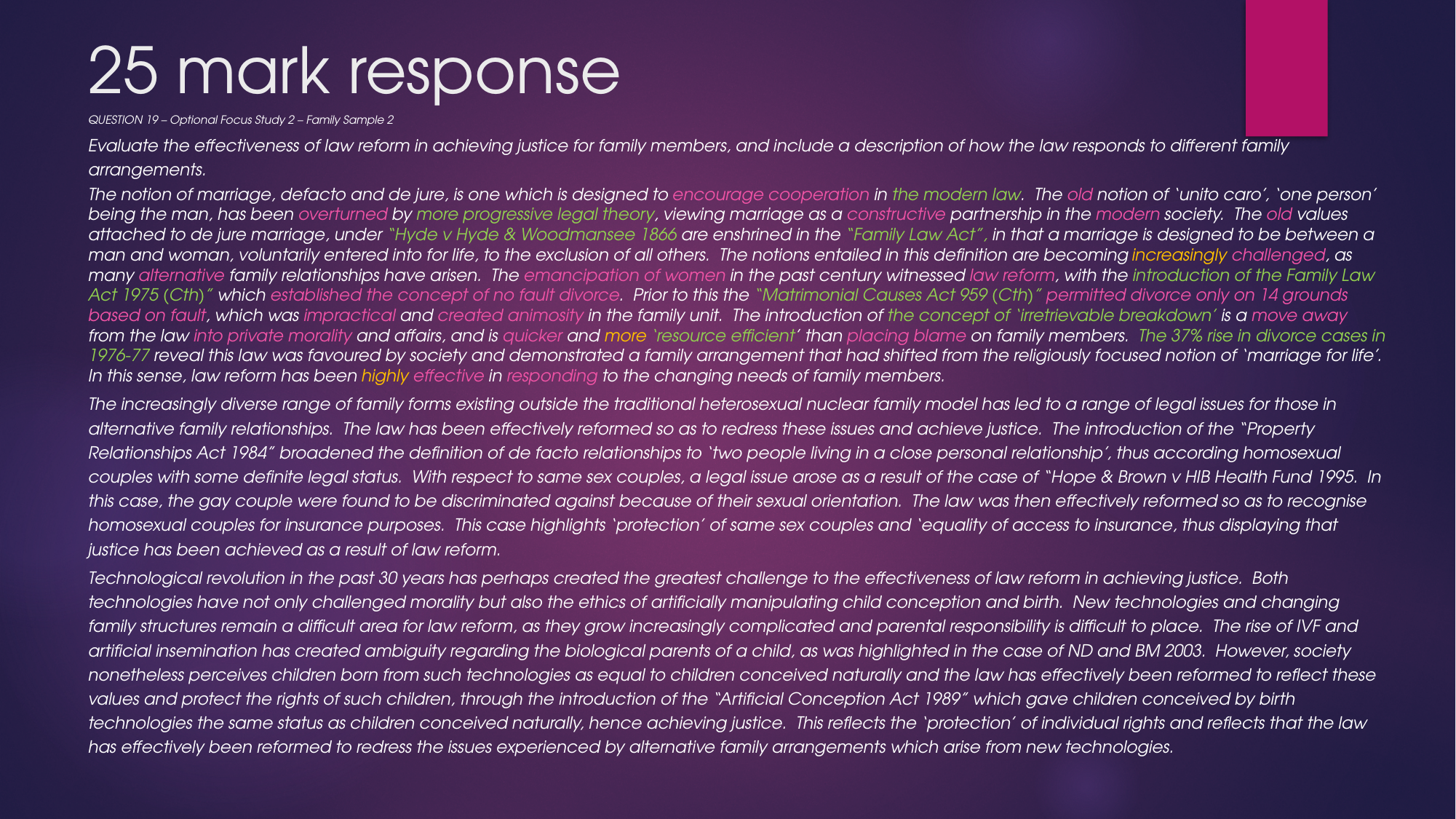

# 25 mark response
QUESTION 19 – Optional Focus Study 2 – Family Sample 2
Evaluate the effectiveness of law reform in achieving justice for family members, and include a description of how the law responds to different family arrangements.
The notion of marriage, defacto and de jure, is one which is designed to encourage cooperation in the modern law.  The old notion of ‘unito caro’, ‘one person’ being the man, has been overturned by more progressive legal theory, viewing marriage as a constructive partnership in the modern society.  The old values attached to de jure marriage, under “Hyde v Hyde & Woodmansee 1866 are enshrined in the “Family Law Act”, in that a marriage is designed to be between a man and woman, voluntarily entered into for life, to the exclusion of all others.  The notions entailed in this definition are becoming increasingly challenged, as many alternative family relationships have arisen.  The emancipation of women in the past century witnessed law reform, with the introduction of the Family Law Act 1975 (Cth)” which established the concept of no fault divorce.  Prior to this the “Matrimonial Causes Act 959 (Cth)” permitted divorce only on 14 grounds based on fault, which was impractical and created animosity in the family unit.  The introduction of the concept of ‘irretrievable breakdown’ is a move away from the law into private morality and affairs, and is quicker and more ‘resource efficient’ than placing blame on family members.  The 37% rise in divorce cases in 1976-77 reveal this law was favoured by society and demonstrated a family arrangement that had shifted from the religiously focused notion of ‘marriage for life’.  In this sense, law reform has been highly effective in responding to the changing needs of family members.
The increasingly diverse range of family forms existing outside the traditional heterosexual nuclear family model has led to a range of legal issues for those in alternative family relationships.  The law has been effectively reformed so as to redress these issues and achieve justice.  The introduction of the “Property Relationships Act 1984” broadened the definition of de facto relationships to ‘two people living in a close personal relationship’, thus according homosexual couples with some definite legal status.  With respect to same sex couples, a legal issue arose as a result of the case of “Hope & Brown v HIB Health Fund 1995.  In this case, the gay couple were found to be discriminated against because of their sexual orientation.  The law was then effectively reformed so as to recognise homosexual couples for insurance purposes.  This case highlights ‘protection’ of same sex couples and ‘equality of access to insurance, thus displaying that justice has been achieved as a result of law reform.
Technological revolution in the past 30 years has perhaps created the greatest challenge to the effectiveness of law reform in achieving justice.  Both technologies have not only challenged morality but also the ethics of artificially manipulating child conception and birth.  New technologies and changing family structures remain a difficult area for law reform, as they grow increasingly complicated and parental responsibility is difficult to place.  The rise of IVF and artificial insemination has created ambiguity regarding the biological parents of a child, as was highlighted in the case of ND and BM 2003.  However, society nonetheless perceives children born from such technologies as equal to children conceived naturally and the law has effectively been reformed to reflect these values and protect the rights of such children, through the introduction of the “Artificial Conception Act 1989” which gave children conceived by birth technologies the same status as children conceived naturally, hence achieving justice.  This reflects the ‘protection’ of individual rights and reflects that the law has effectively been reformed to redress the issues experienced by alternative family arrangements which arise from new technologies.